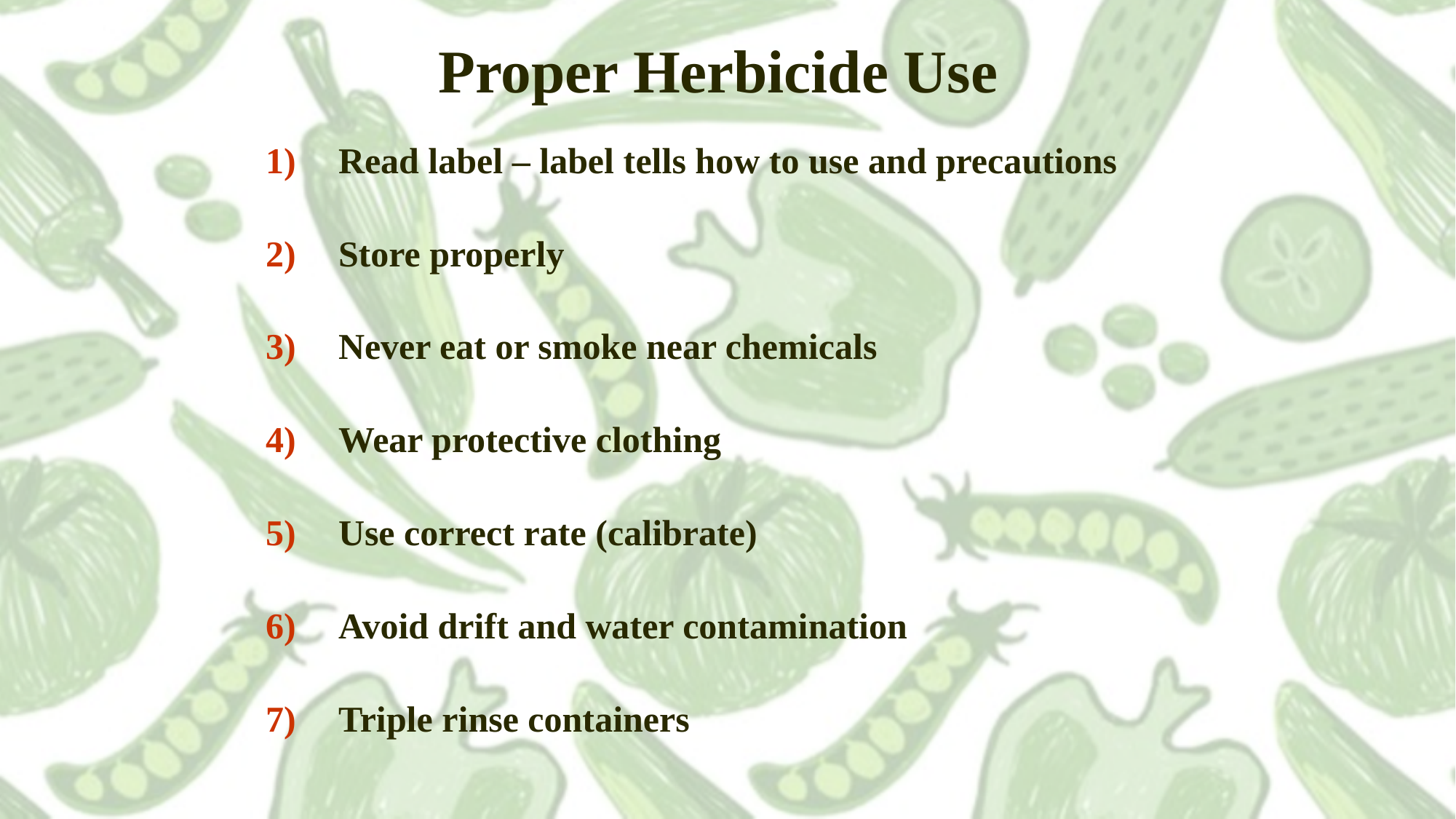

# Proper Herbicide Use
Read label – label tells how to use and precautions

Store properly

Never eat or smoke near chemicals

Wear protective clothing

Use correct rate (calibrate)

Avoid drift and water contamination

Triple rinse containers